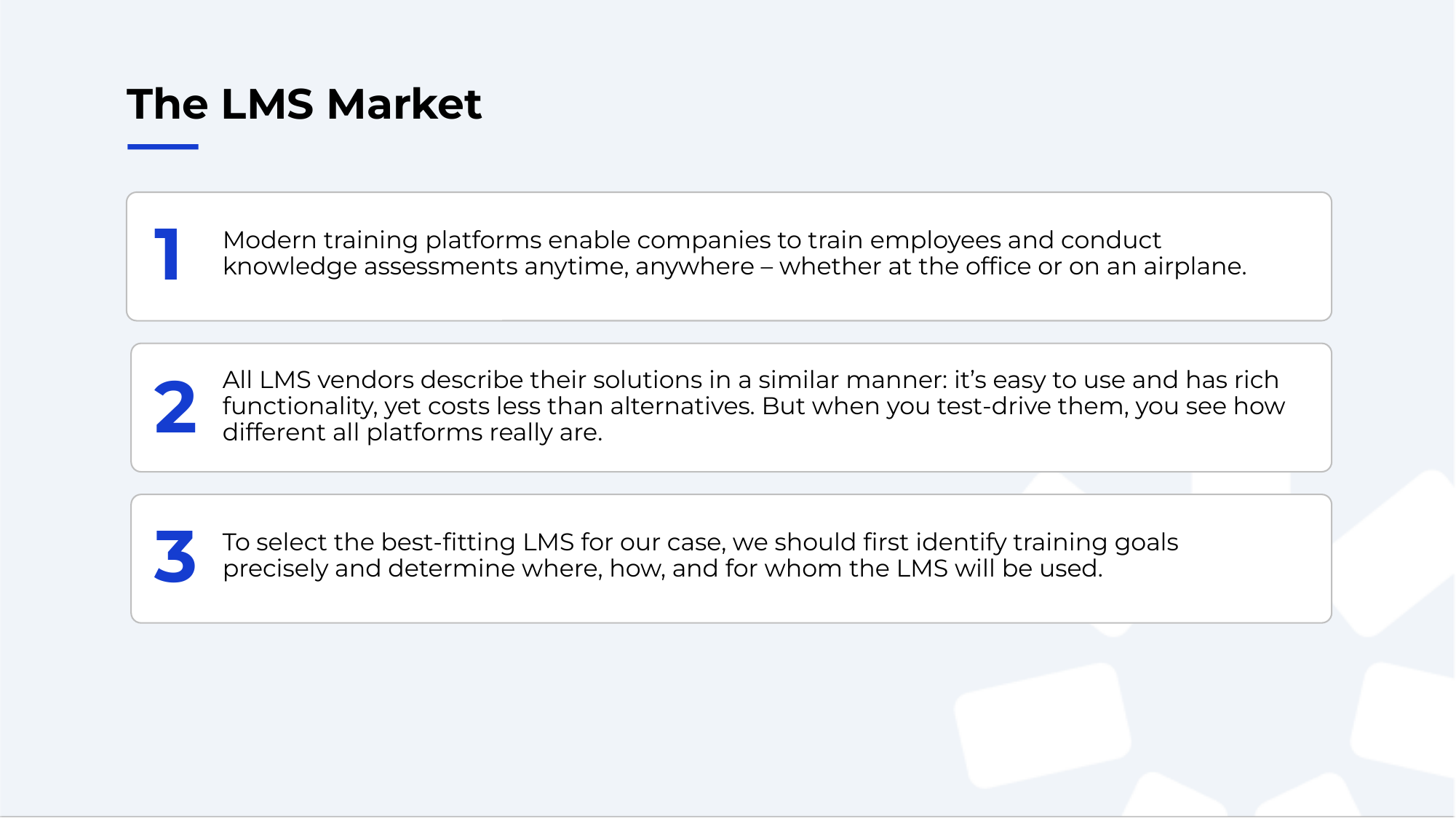

The LMS Market

1
Modern training platforms enable companies to train employees and conduct knowledge assessments anytime, anywhere – whether at the office or on an airplane.

2
All LMS vendors describe their solutions in a similar manner: it’s easy to use and has rich functionality, yet costs less than alternatives. But when you test-drive them, you see how different all platforms really are.

3
To select the best-fitting LMS for our case, we should first identify training goals precisely and determine where, how, and for whom the LMS will be used.